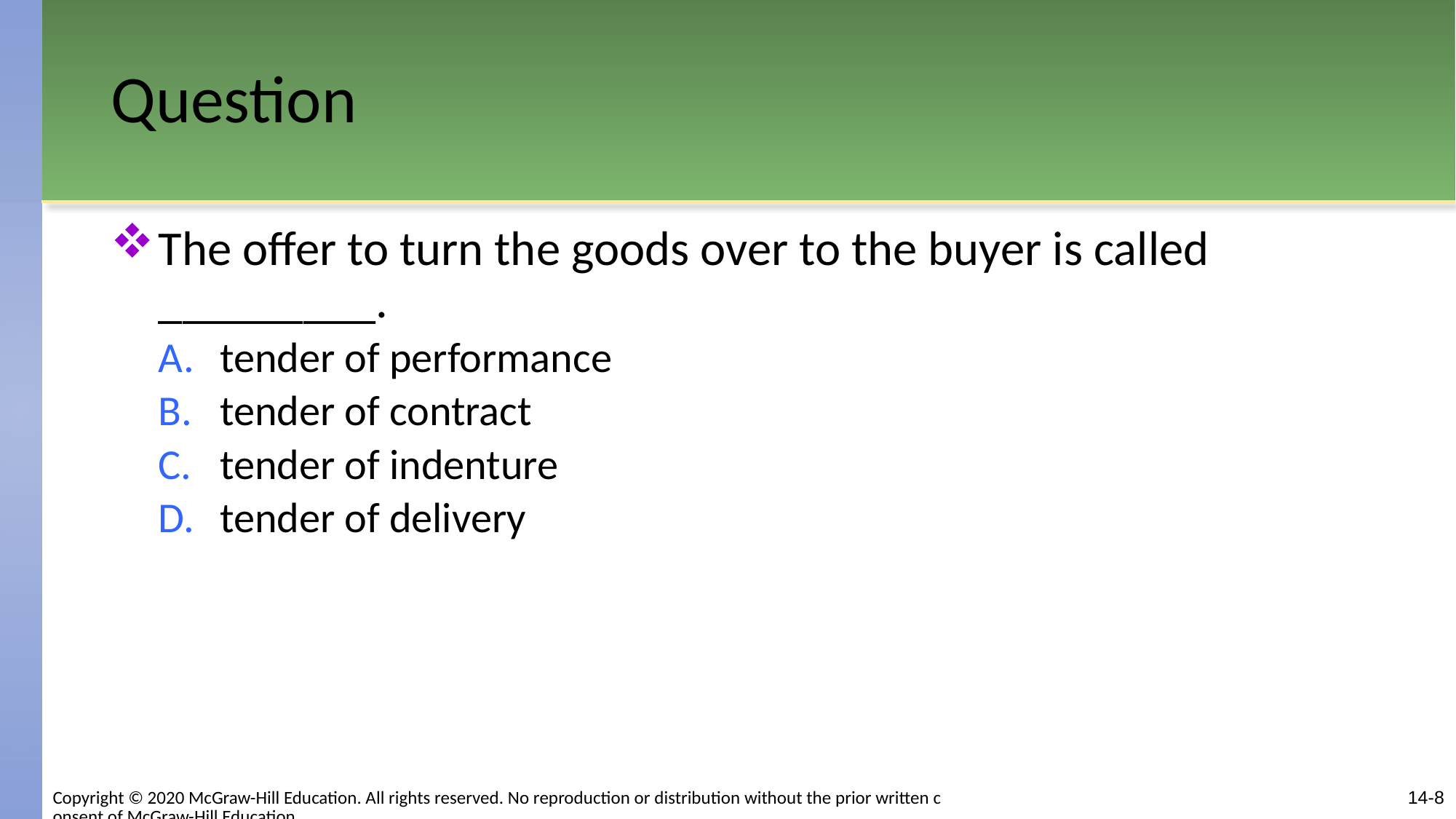

# Question
The offer to turn the goods over to the buyer is called _________.
tender of performance
tender of contract
tender of indenture
tender of delivery
14-8
Copyright © 2020 McGraw-Hill Education. All rights reserved. No reproduction or distribution without the prior written consent of McGraw-Hill Education.